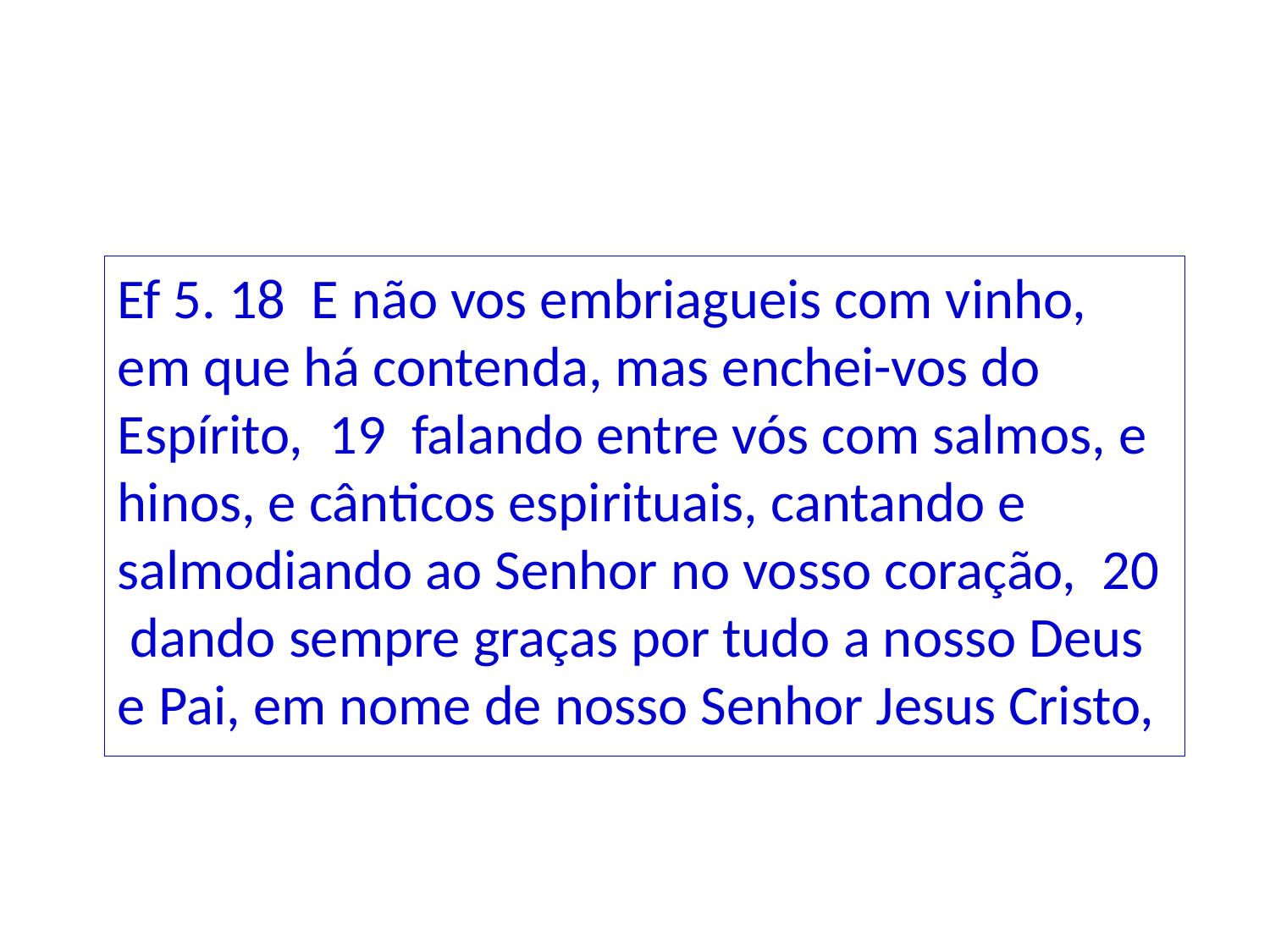

Ef 5. 18  E não vos embriagueis com vinho, em que há contenda, mas enchei-vos do Espírito,  19  falando entre vós com salmos, e hinos, e cânticos espirituais, cantando e salmodiando ao Senhor no vosso coração,  20  dando sempre graças por tudo a nosso Deus e Pai, em nome de nosso Senhor Jesus Cristo,